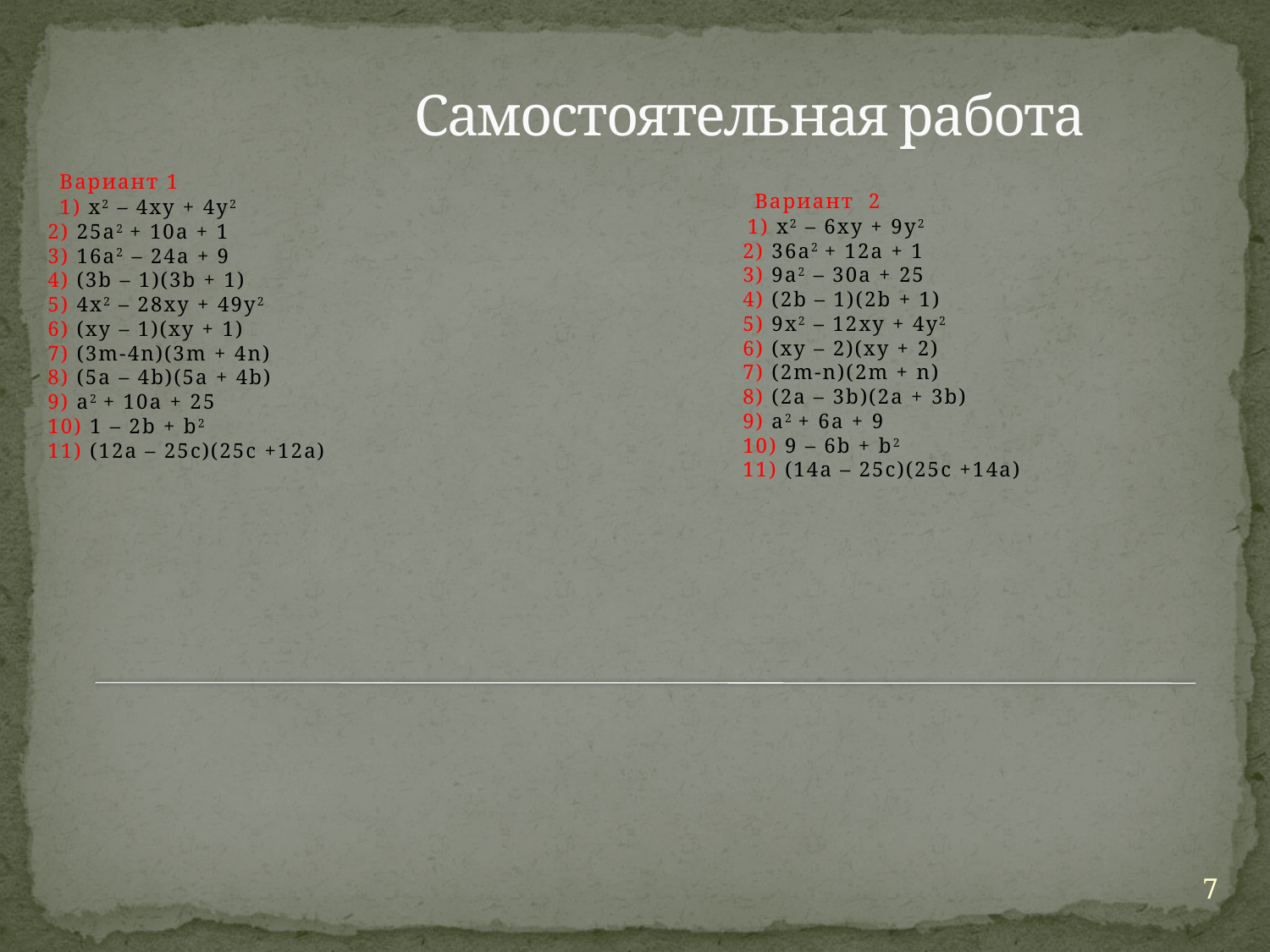

# Самостоятельная работа

      Вариант 1
      1) x2 – 4xy + 4y2 
2) 25a2 + 10a + 1
3) 16a2 – 24a + 9
4) (3b – 1)(3b + 1)
5) 4x2 – 28xy + 49y2 
6) (xy – 1)(xy + 1)
7) (3m-4n)(3m + 4n)
8) (5a – 4b)(5a + 4b)
9) a2 + 10a + 25
10) 1 – 2b + b2
11) (12a – 25c)(25c +12a)

      Вариант  2
     1) x2 – 6xy + 9y2 
2) 36a2 + 12a + 1
3) 9a2 – 30a + 25
4) (2b – 1)(2b + 1)
5) 9x2 – 12xy + 4y2 
6) (xy – 2)(xy + 2)
7) (2m-n)(2m + n)
8) (2a – 3b)(2a + 3b)
9) a2 + 6a + 9
10) 9 – 6b + b2
11) (14a – 25c)(25c +14a)

7